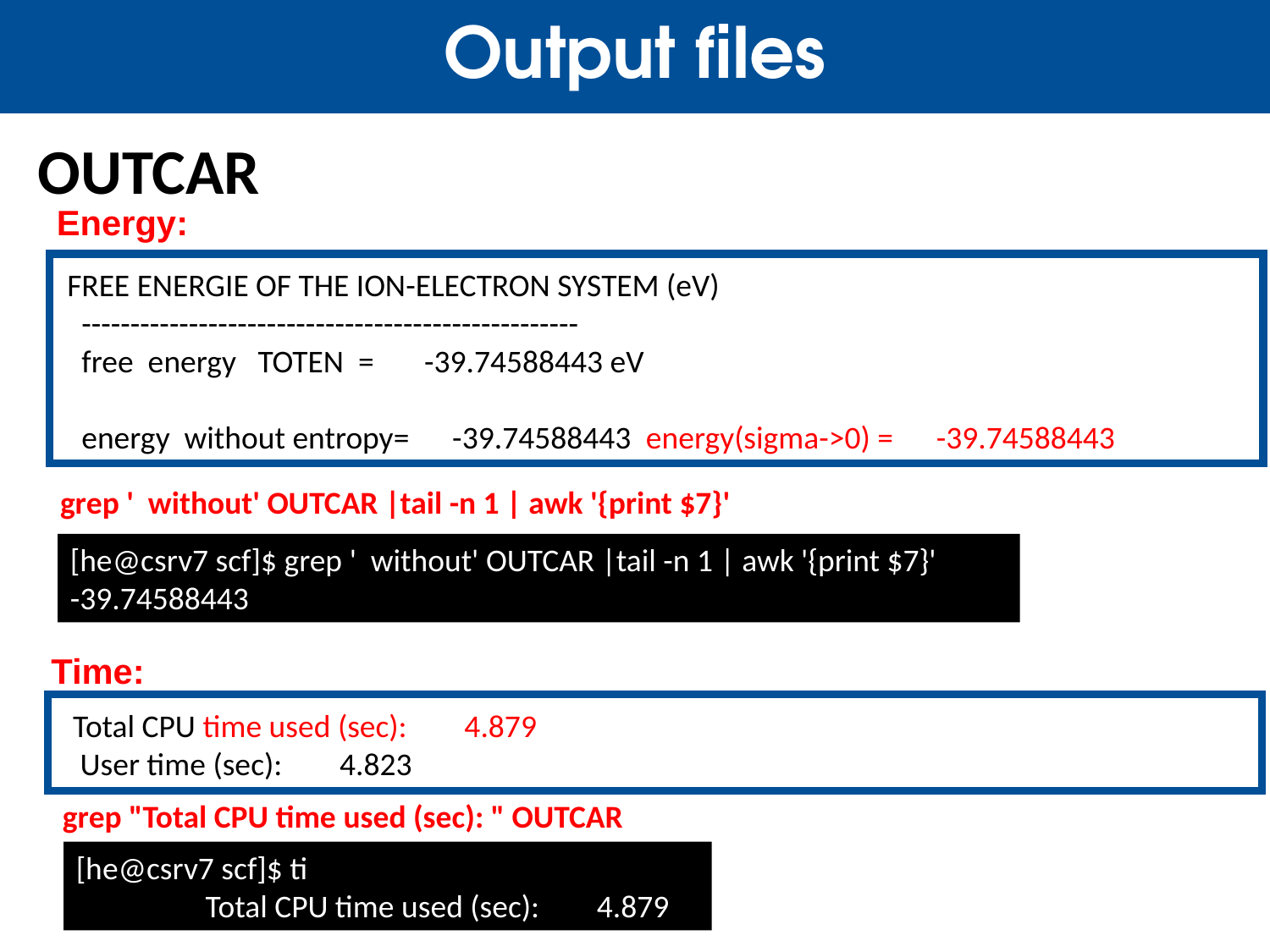

Output files
OUTCAR
Energy:

FREE ENERGIE OF THE ION-ELECTRON SYSTEM (eV)
  ---------------------------------------------------
  free  energy   TOTEN  =       -39.74588443 eV

  energy  without entropy=      -39.74588443  energy(sigma->0) =      -39.74588443

grep '  without' OUTCAR |tail -n 1 | awk '{print $7}'
[he@csrv7 scf]$ grep '  without' OUTCAR |tail -n 1 | awk '{print $7}'
-39.74588443
Time:

 Total CPU time used (sec):        4.879
  User time (sec):        4.823
grep "Total CPU time used (sec): " OUTCAR
[he@csrv7 scf]$ ti
                  Total CPU time used (sec):        4.879